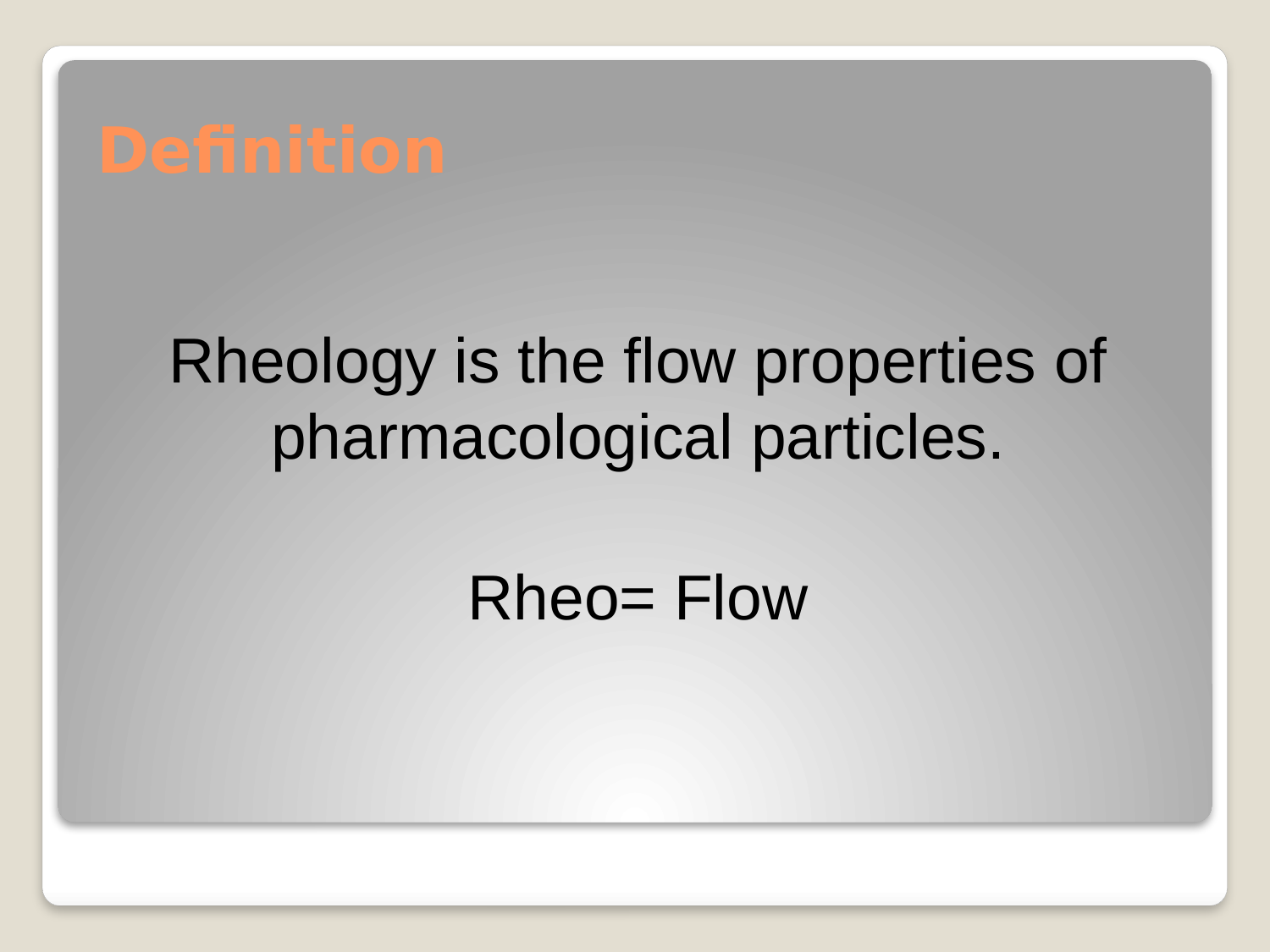

# Definition
Rheology is the flow properties of pharmacological particles.

Rheo= Flow